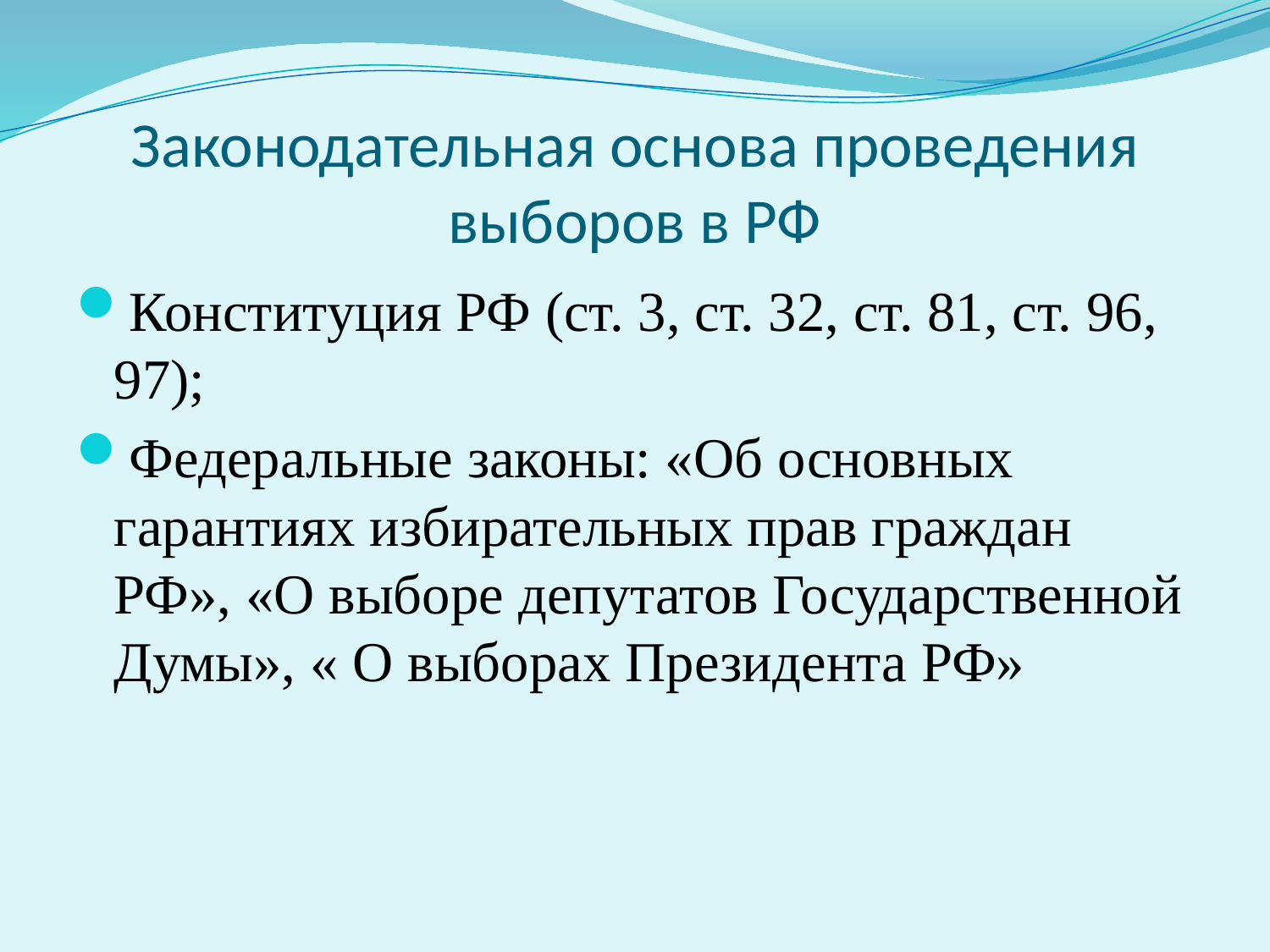

# Законодательная основа проведения выборов в РФ
Конституция РФ (ст. 3, ст. 32, ст. 81, ст. 96, 97);
Федеральные законы: «Об основных гарантиях избирательных прав граждан РФ», «О выборе депутатов Государственной Думы», « О выборах Президента РФ»